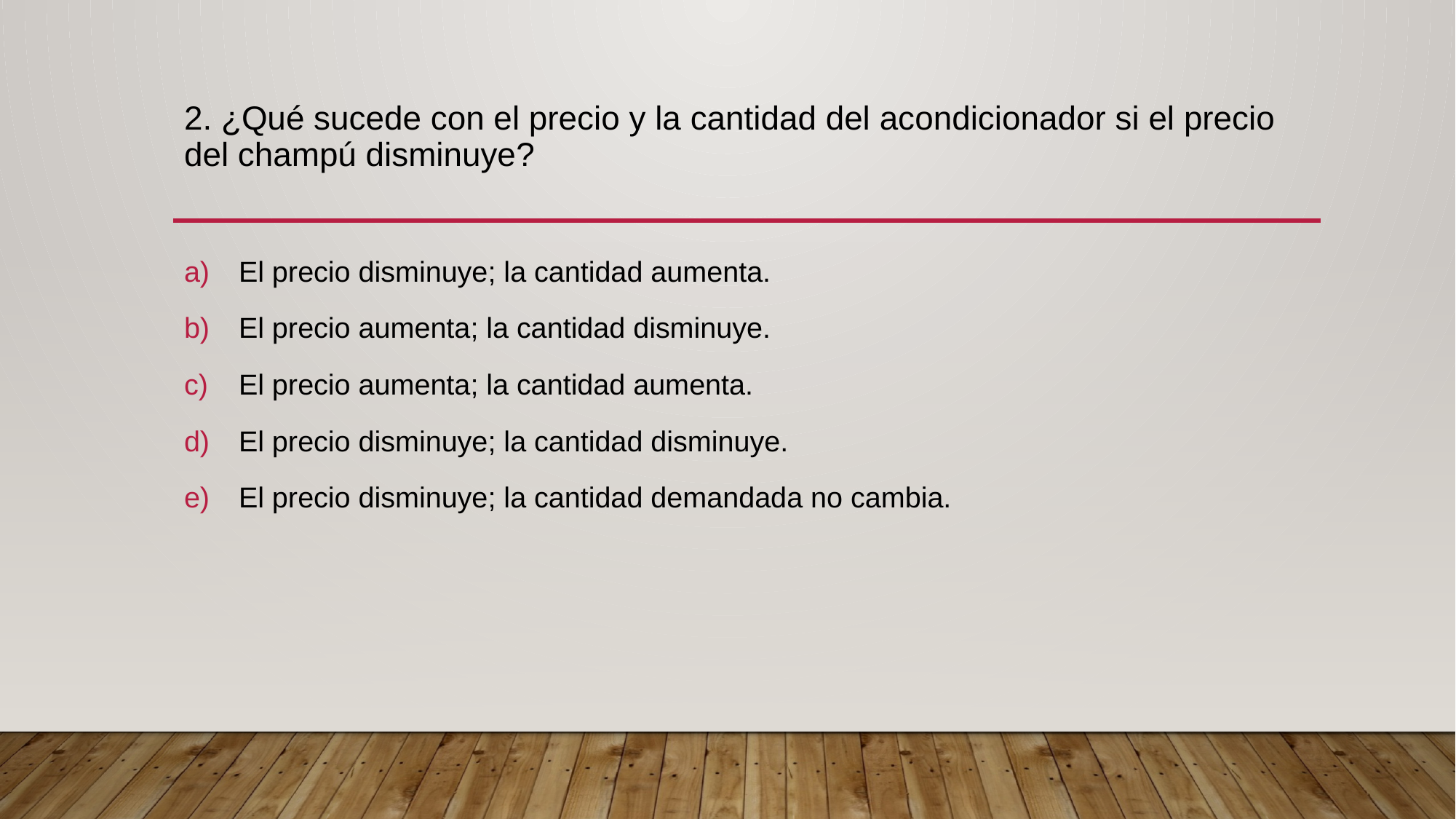

# 2. ¿Qué sucede con el precio y la cantidad del acondicionador si el precio del champú disminuye?
El precio disminuye; la cantidad aumenta.
El precio aumenta; la cantidad disminuye.
El precio aumenta; la cantidad aumenta.
El precio disminuye; la cantidad disminuye.
El precio disminuye; la cantidad demandada no cambia.